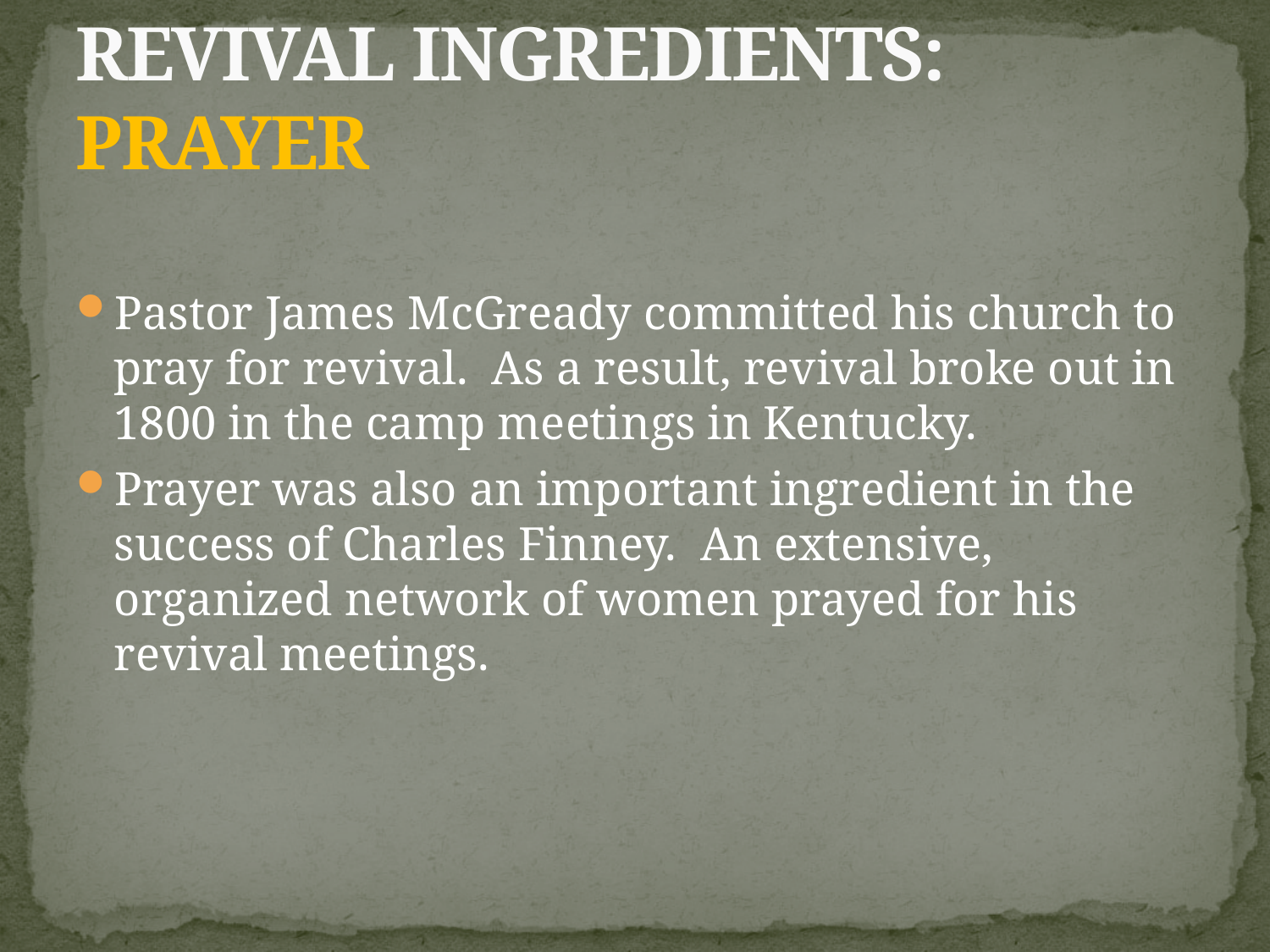

# Revival Ingredients: Prayer

Pastor James McGready committed his church to pray for revival.  As a result, revival broke out in 1800 in the camp meetings in Kentucky.
Prayer was also an important ingredient in the success of Charles Finney.  An extensive, organized network of women prayed for his revival meetings.